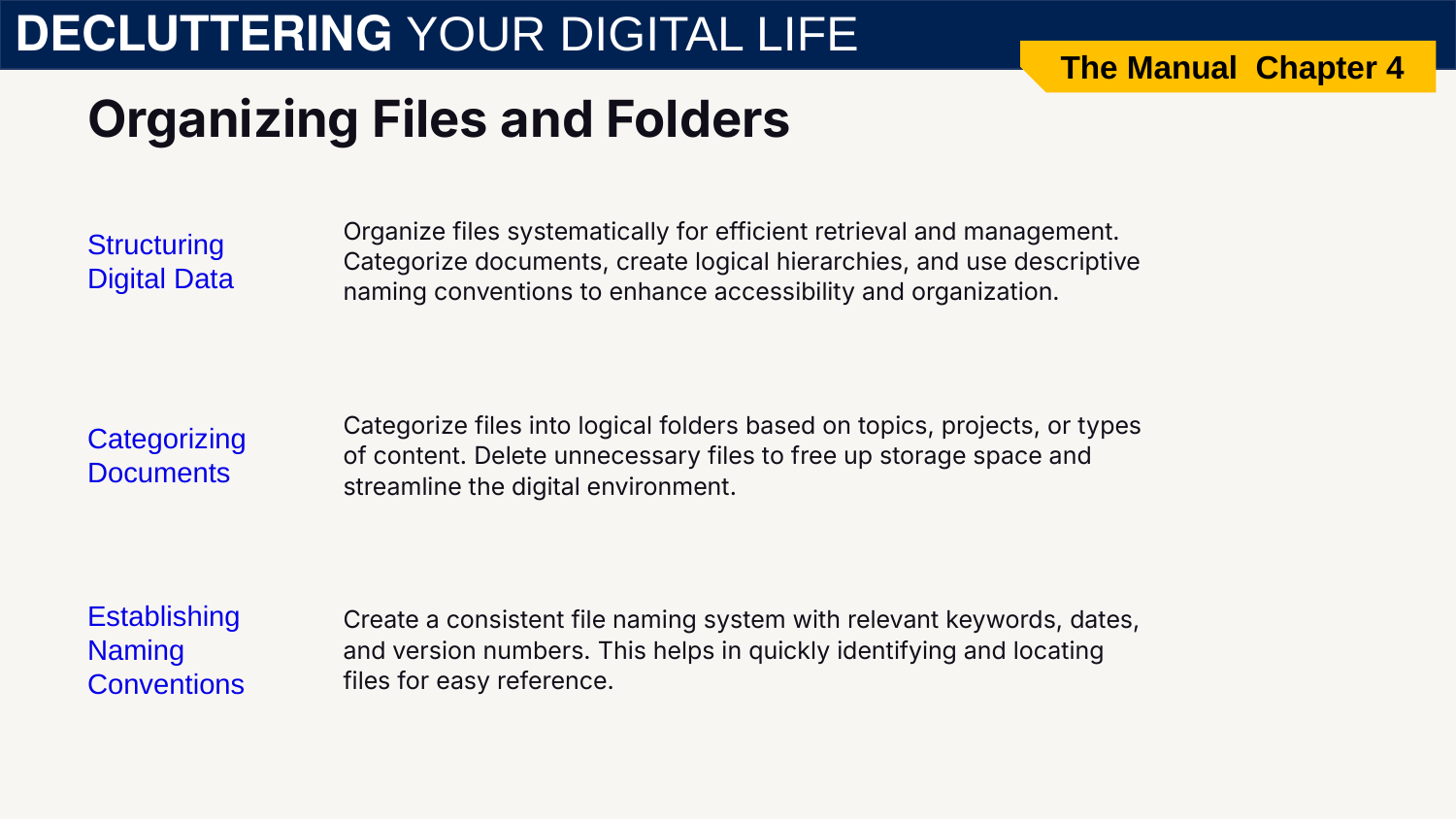

DECLUTTERING YOUR DIGITAL LIFE
The Manual  Chapter 4

# Organizing Files and Folders
Organize files systematically for efficient retrieval and management. Categorize documents, create logical hierarchies, and use descriptive naming conventions to enhance accessibility and organization.
Structuring Digital Data
Categorize files into logical folders based on topics, projects, or types of content. Delete unnecessary files to free up storage space and streamline the digital environment.
Categorizing Documents
Create a consistent file naming system with relevant keywords, dates, and version numbers. This helps in quickly identifying and locating files for easy reference.
Establishing Naming Conventions